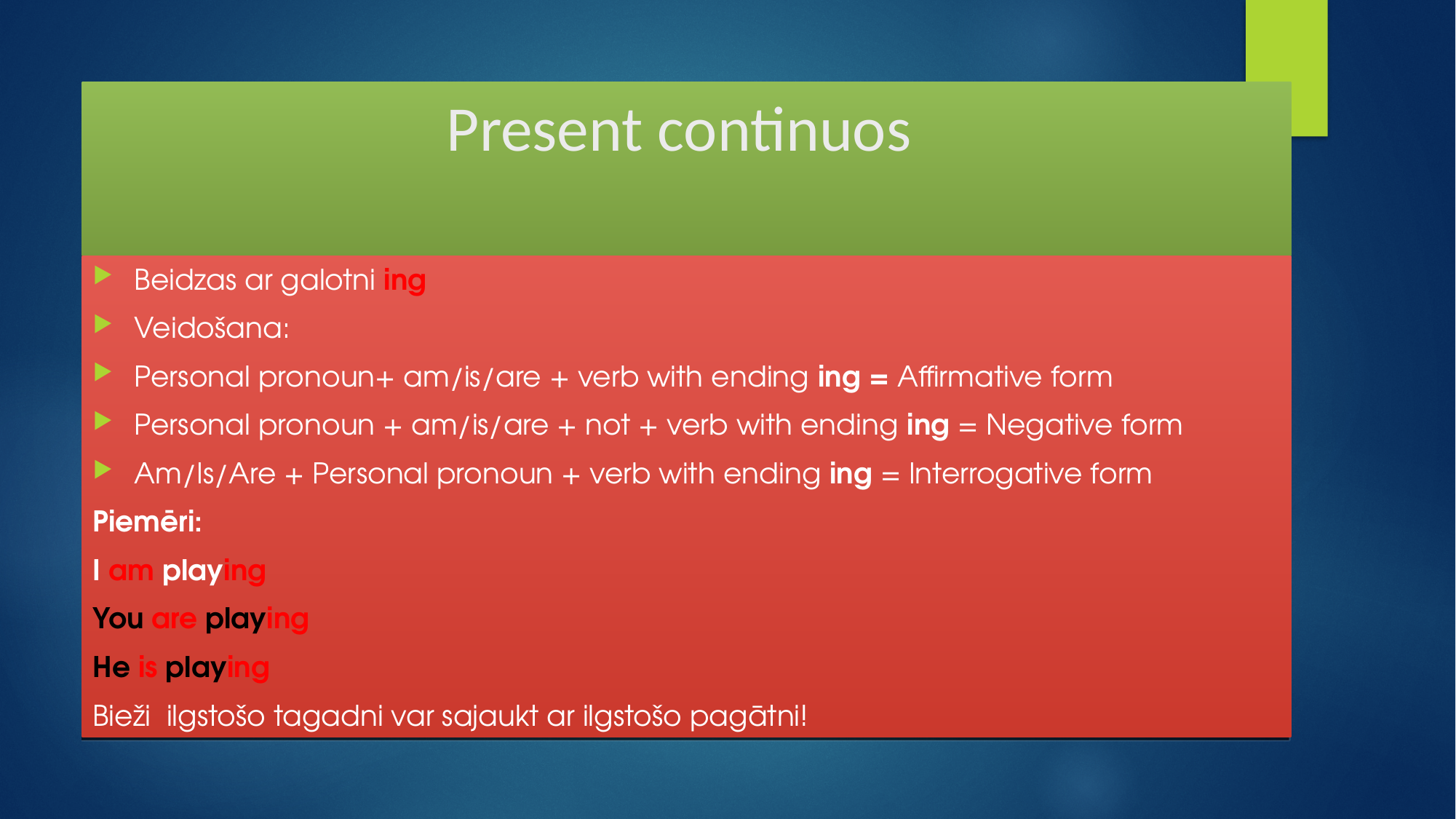

# Present continuos
Beidzas ar galotni ing
Veidošana:
Personal pronoun+ am/is/are + verb with ending ing = Affirmative form
Personal pronoun + am/is/are + not + verb with ending ing = Negative form
Am/Is/Are + Personal pronoun + verb with ending ing = Interrogative form
Piemēri:
I am playing
You are playing
He is playing
Bieži  ilgstošo tagadni var sajaukt ar ilgstošo pagātni!